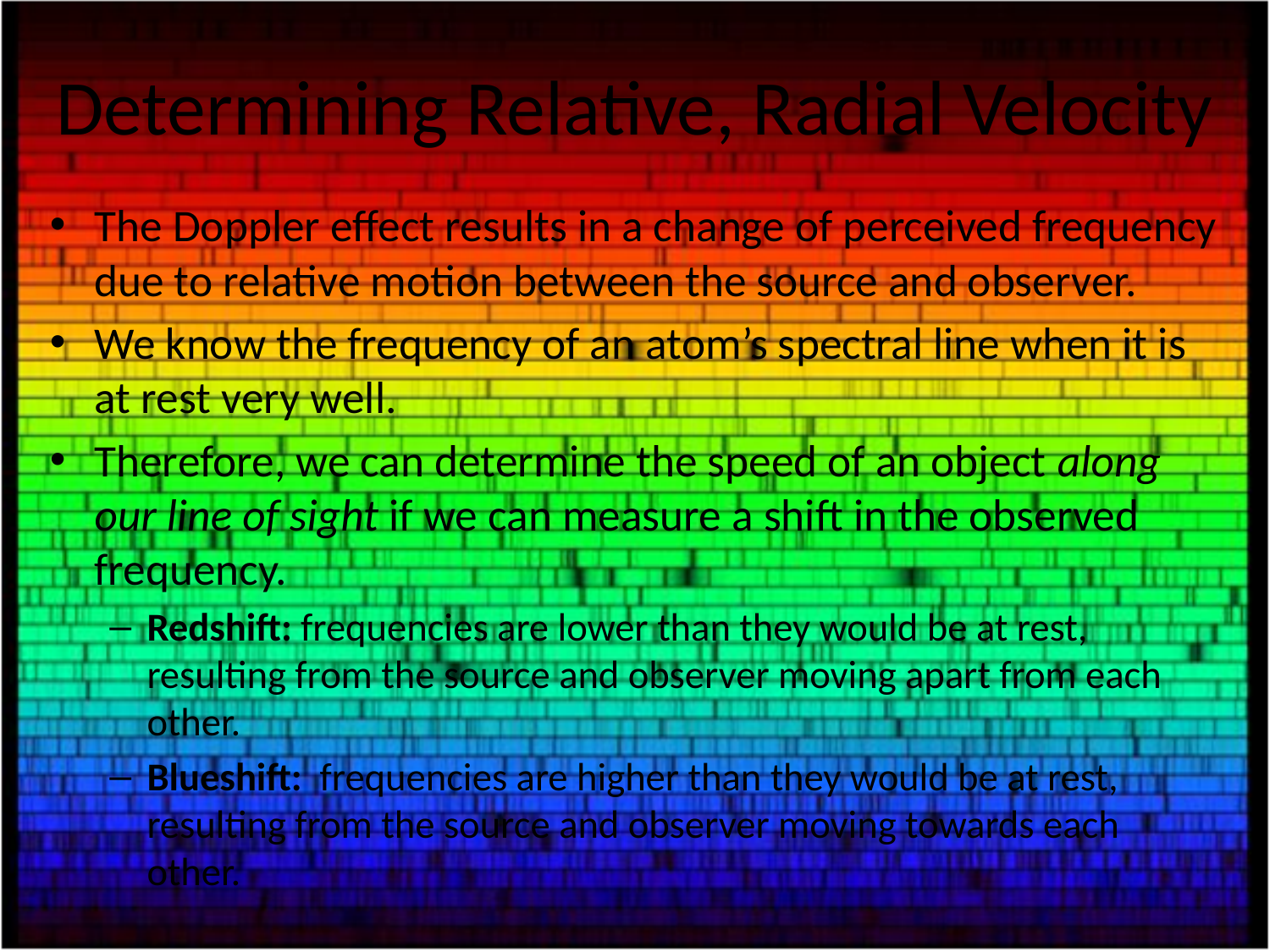

# Determining Relative, Radial Velocity
The Doppler effect results in a change of perceived frequency due to relative motion between the source and observer.
We know the frequency of an atom’s spectral line when it is at rest very well.
Therefore, we can determine the speed of an object along our line of sight if we can measure a shift in the observed frequency.
Redshift: frequencies are lower than they would be at rest, resulting from the source and observer moving apart from each other.
Blueshift:  frequencies are higher than they would be at rest, resulting from the source and observer moving towards each other.